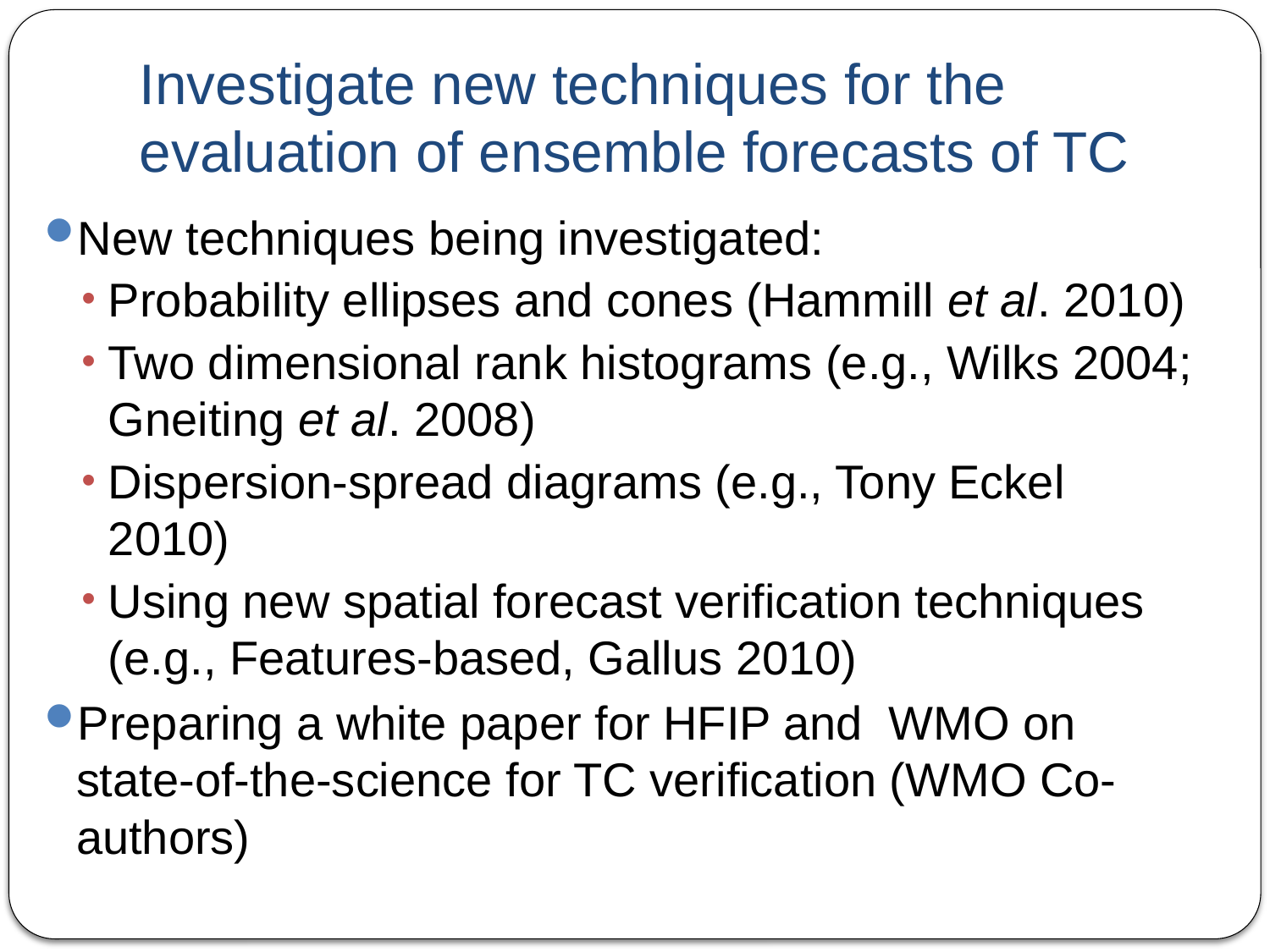

# Investigate new techniques for the evaluation of ensemble forecasts of TC
New techniques being investigated:
Probability ellipses and cones (Hammill et al. 2010)
Two dimensional rank histograms (e.g., Wilks 2004; Gneiting et al. 2008)
Dispersion-spread diagrams (e.g., Tony Eckel 2010)
Using new spatial forecast verification techniques (e.g., Features-based, Gallus 2010)
Preparing a white paper for HFIP and  WMO on state-of-the-science for TC verification (WMO Co-authors)